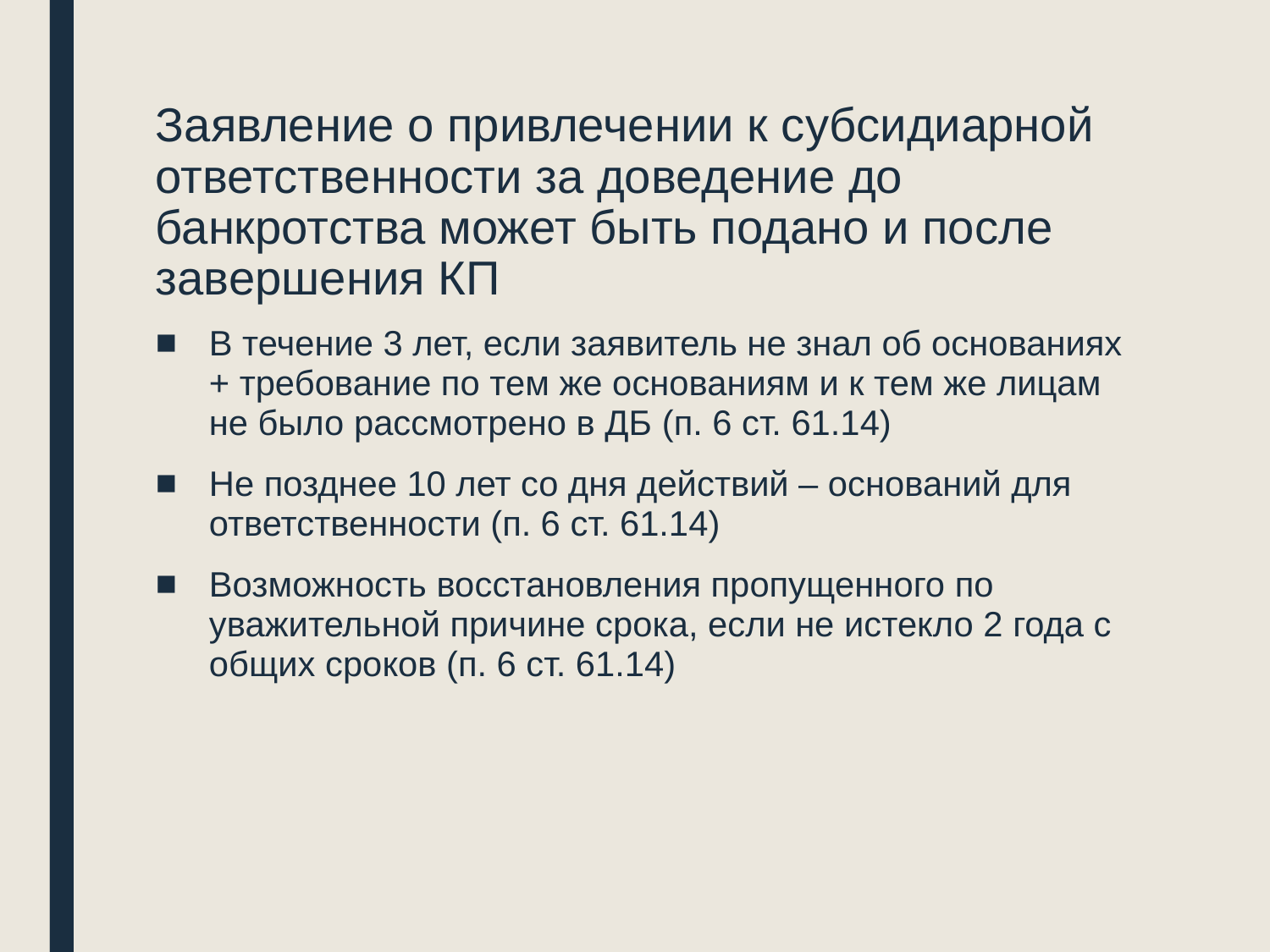

# Заявление о привлечении к субсидиарной ответственности за доведение до банкротства может быть подано и после завершения КП
В течение 3 лет, если заявитель не знал об основаниях + требование по тем же основаниям и к тем же лицам не было рассмотрено в ДБ (п. 6 ст. 61.14)
Не позднее 10 лет со дня действий – оснований для ответственности (п. 6 ст. 61.14)
Возможность восстановления пропущенного по уважительной причине срока, если не истекло 2 года с общих сроков (п. 6 ст. 61.14)